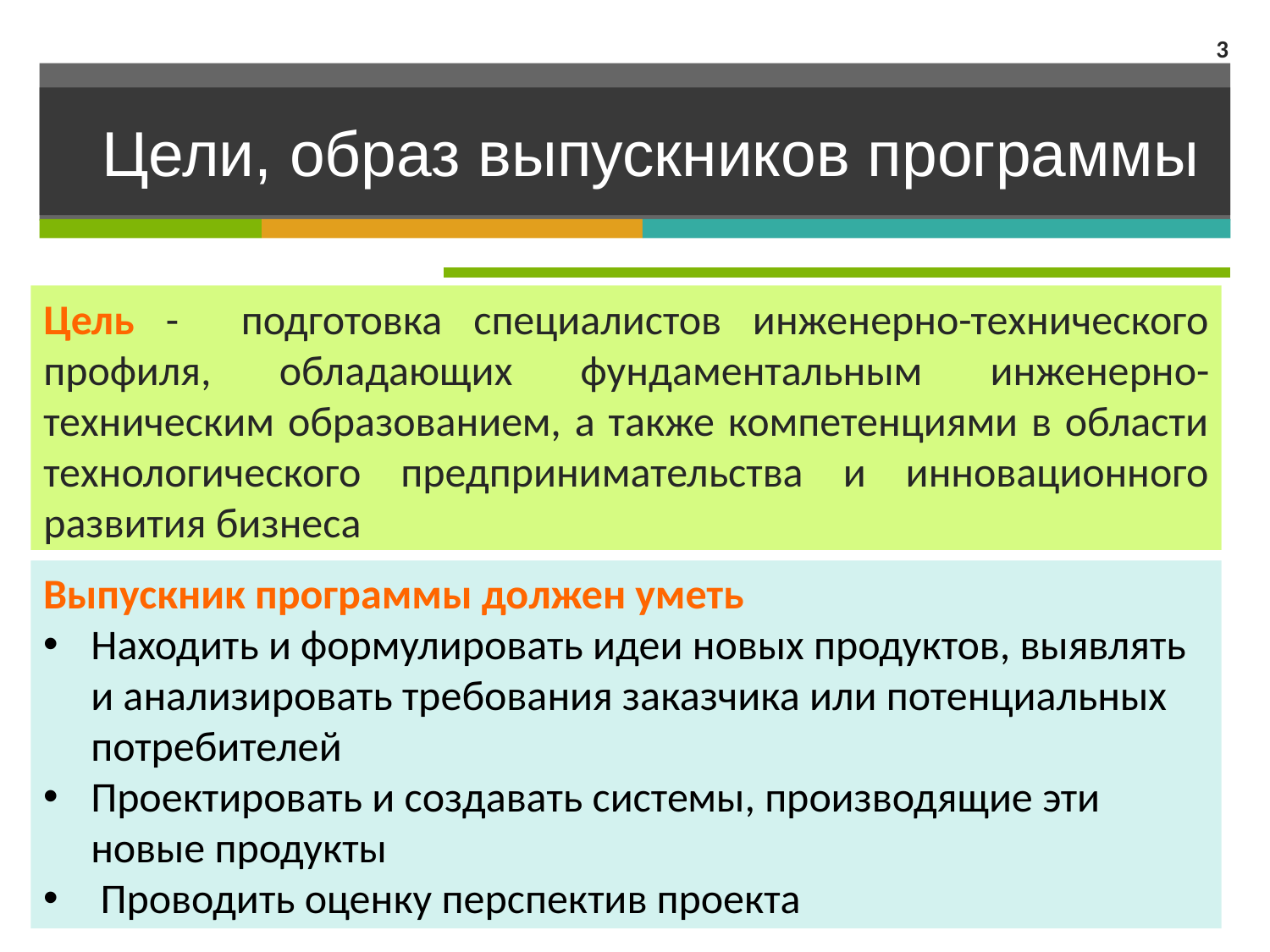

3
# Цели, образ выпускников программы
Цель -  подготовка специалистов инженерно-технического профиля, обладающих фундаментальным инженерно-техническим образованием, а также компетенциями в области технологического предпринимательства и инновационного развития бизнеса
Выпускник программы должен уметь
Находить и формулировать идеи новых продуктов, выявлять и анализировать требования заказчика или потенциальных потребителей
Проектировать и создавать системы, производящие эти новые продукты
 Проводить оценку перспектив проекта